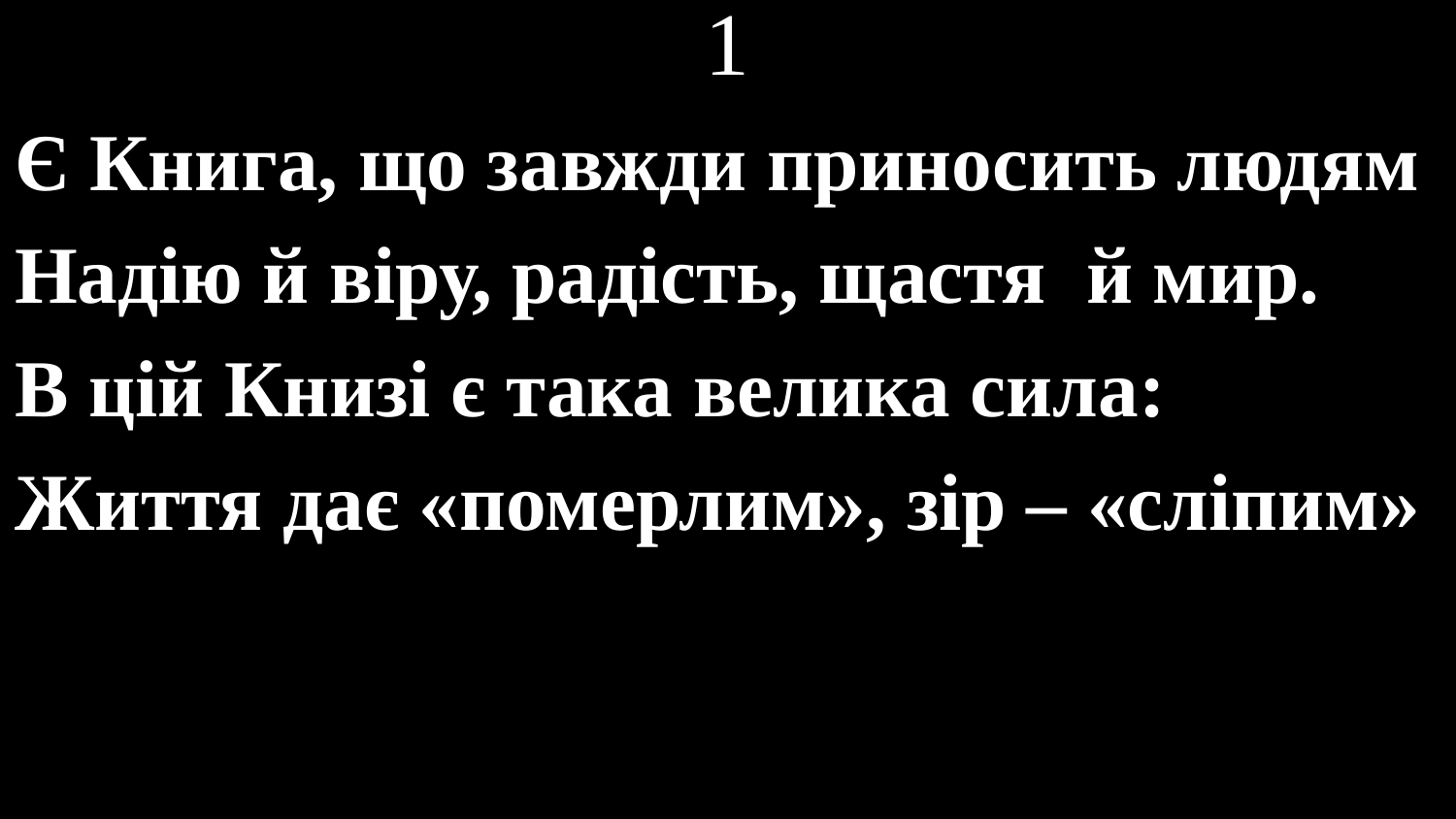

# 1
Є Книга, що завжди приносить людям
Надію й віру, радість, щастя  й мир.
В цій Книзі є така велика сила:
Життя дає «померлим», зір – «сліпим»